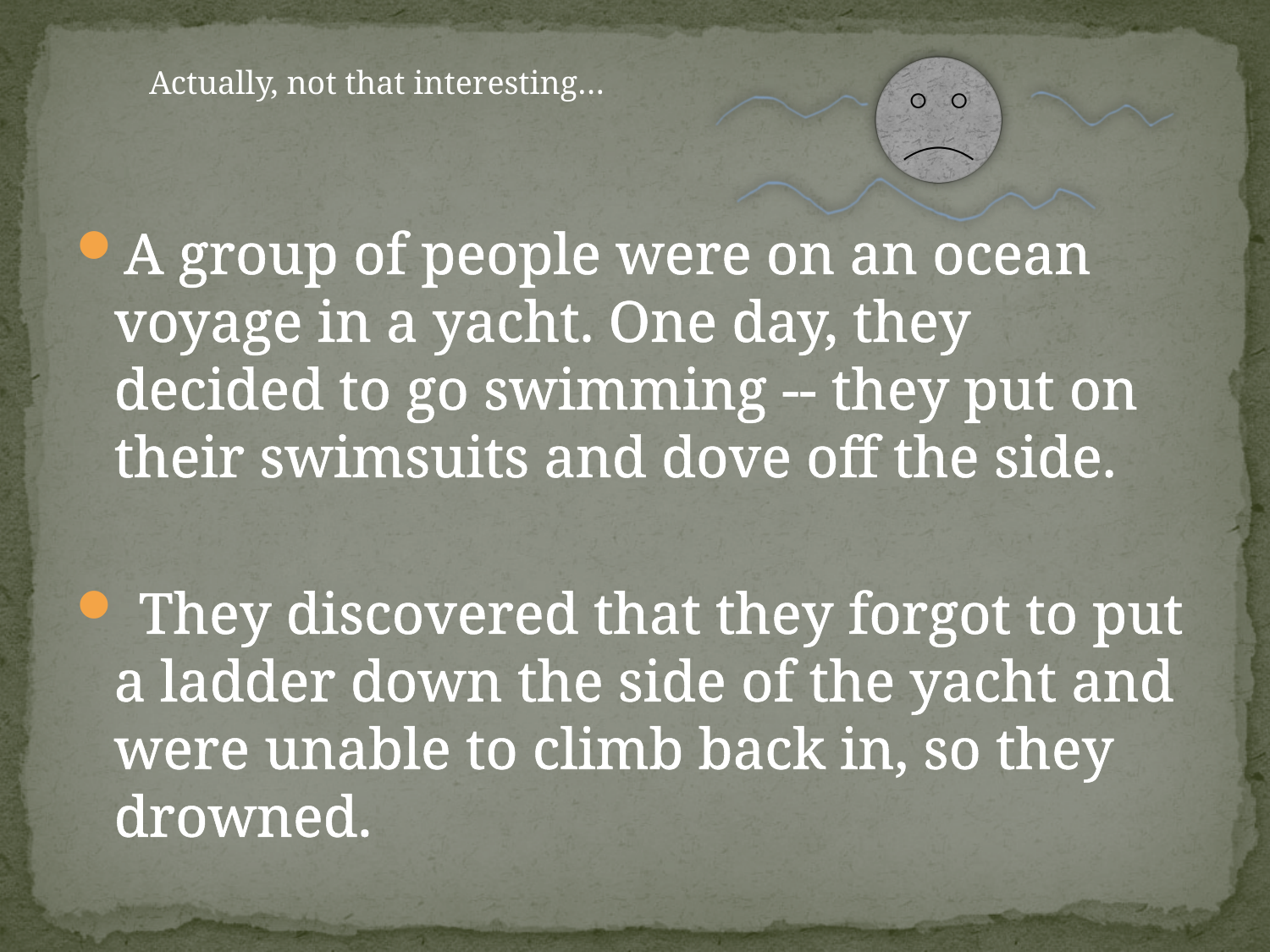

Actually, not that interesting…

A group of people were on an ocean voyage in a yacht. One day, they decided to go swimming -- they put on their swimsuits and dove off the side.

 They discovered that they forgot to put a ladder down the side of the yacht and were unable to climb back in, so they drowned.